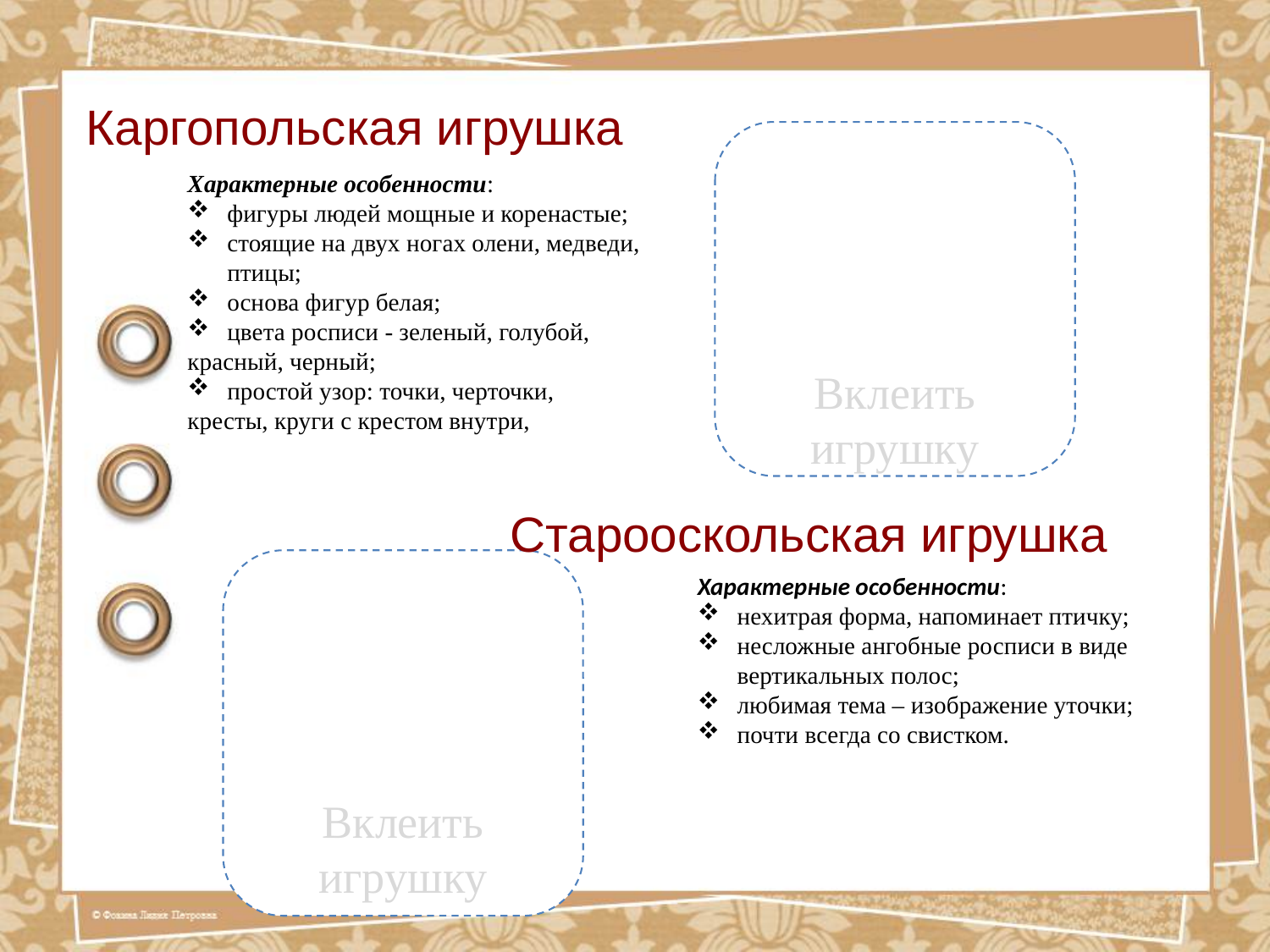

Каргопольская игрушка

Вклеить игрушку
Характерные особенности:
фигуры людей мощные и коренастые;
стоящие на двух ногах олени, медведи, птицы;
основа фигур белая;
цвета росписи - зеленый, голубой,
красный, черный;
простой узор: точки, черточки,
кресты, круги с крестом внутри,

Старооскольская игрушка

Вклеить игрушку
Характерные особенности:
нехитрая форма, напоминает птичку;
несложные ангобные росписи в виде вертикальных полос;
любимая тема – изображение уточки;
почти всегда со свистком.